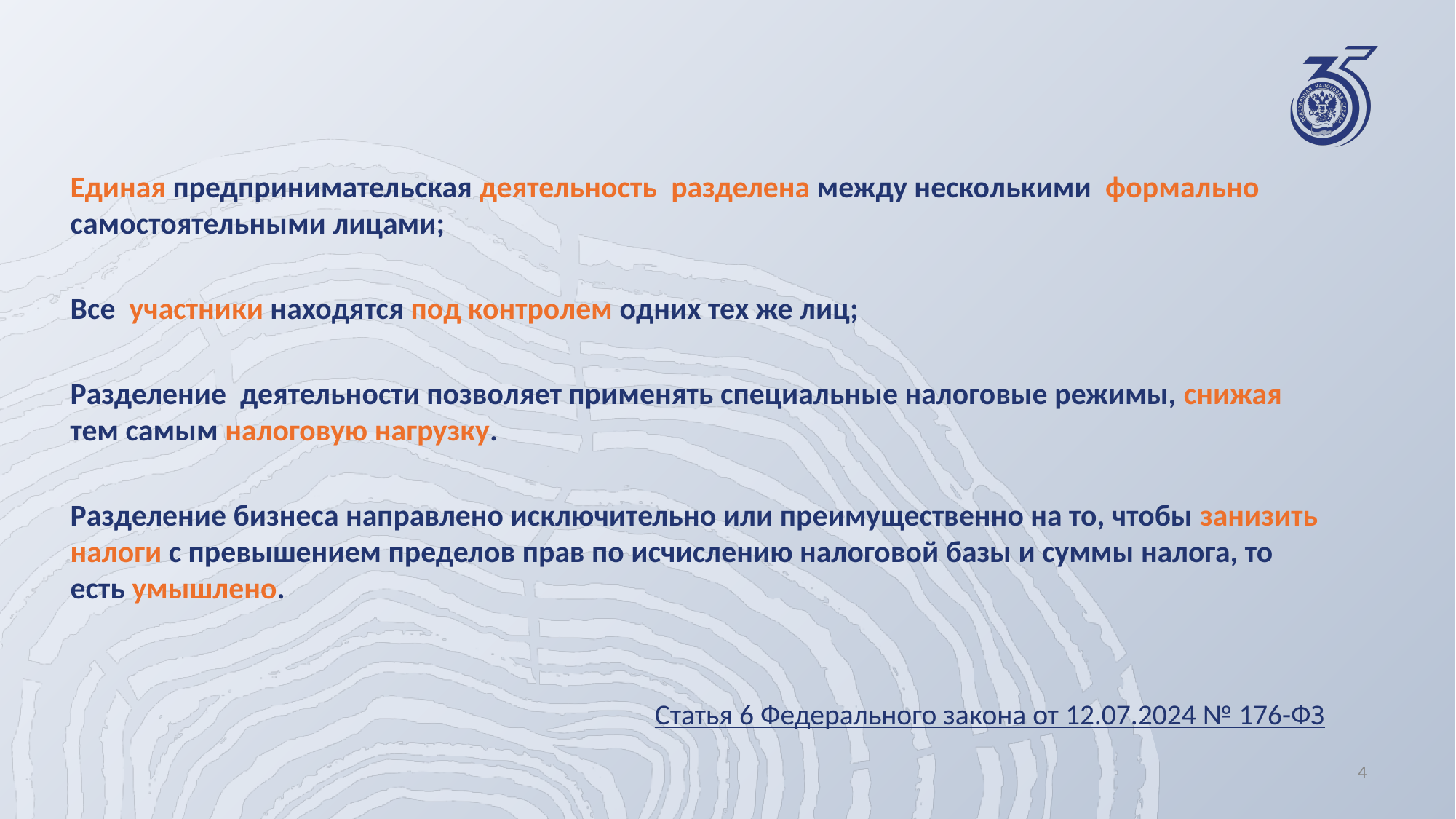

Единая предпринимательская деятельность  разделена между несколькими  формально самостоятельными лицами;

Все  участники находятся под контролем одних тех же лиц;

Разделение  деятельности позволяет применять специальные налоговые режимы, снижая тем самым налоговую нагрузку.

Разделение бизнеса направлено исключительно или преимущественно на то, чтобы занизить налоги с превышением пределов прав по исчислению налоговой базы и суммы налога, то есть умышлено.

Статья 6 Федерального закона от 12.07.2024 № 176-ФЗ

4